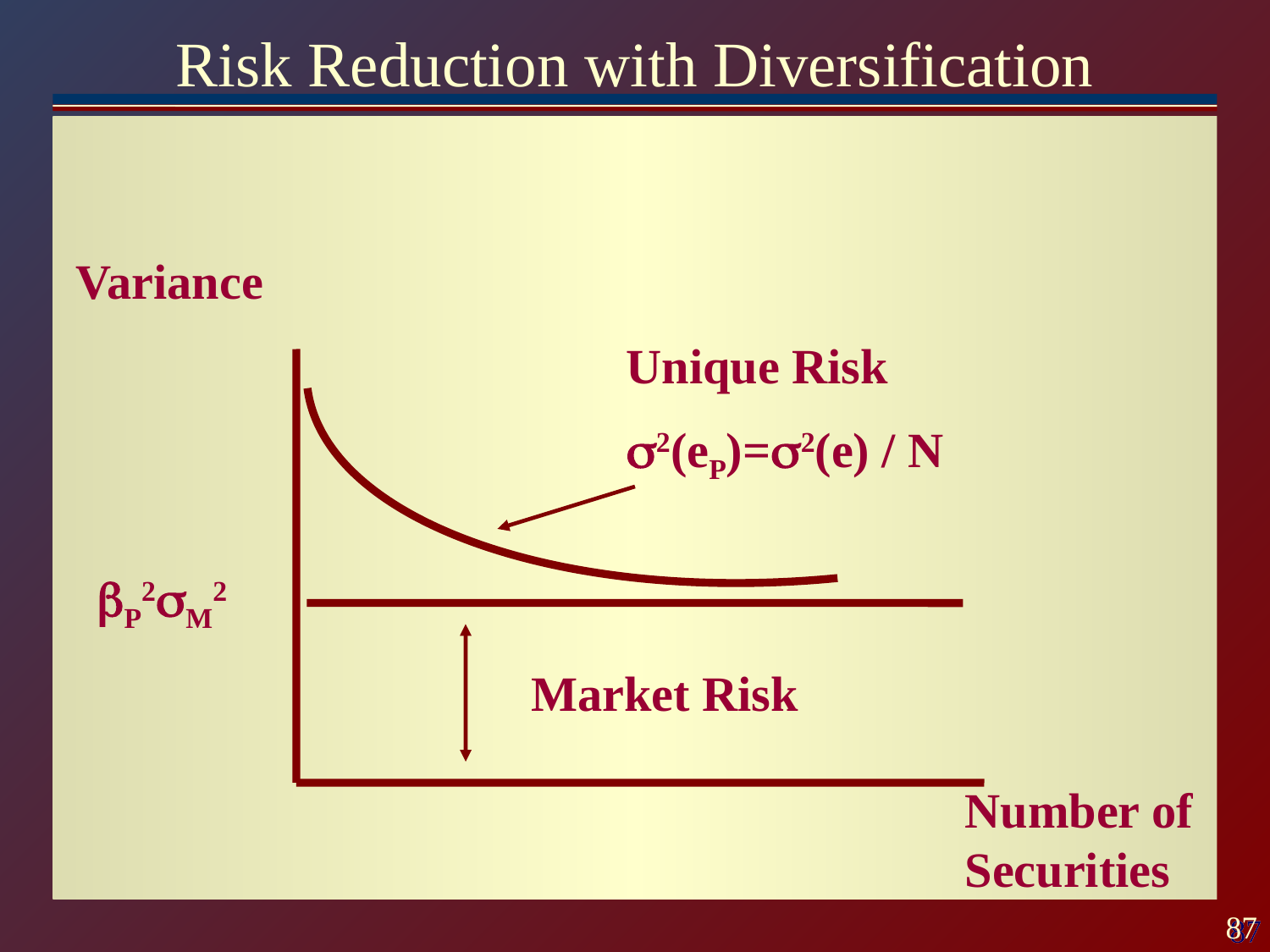

# Risk Reduction with Diversification
Variance
Unique Risk
σ2(eP)=σ2(e) / N

βP2σM2

Market Risk
Number of Securities